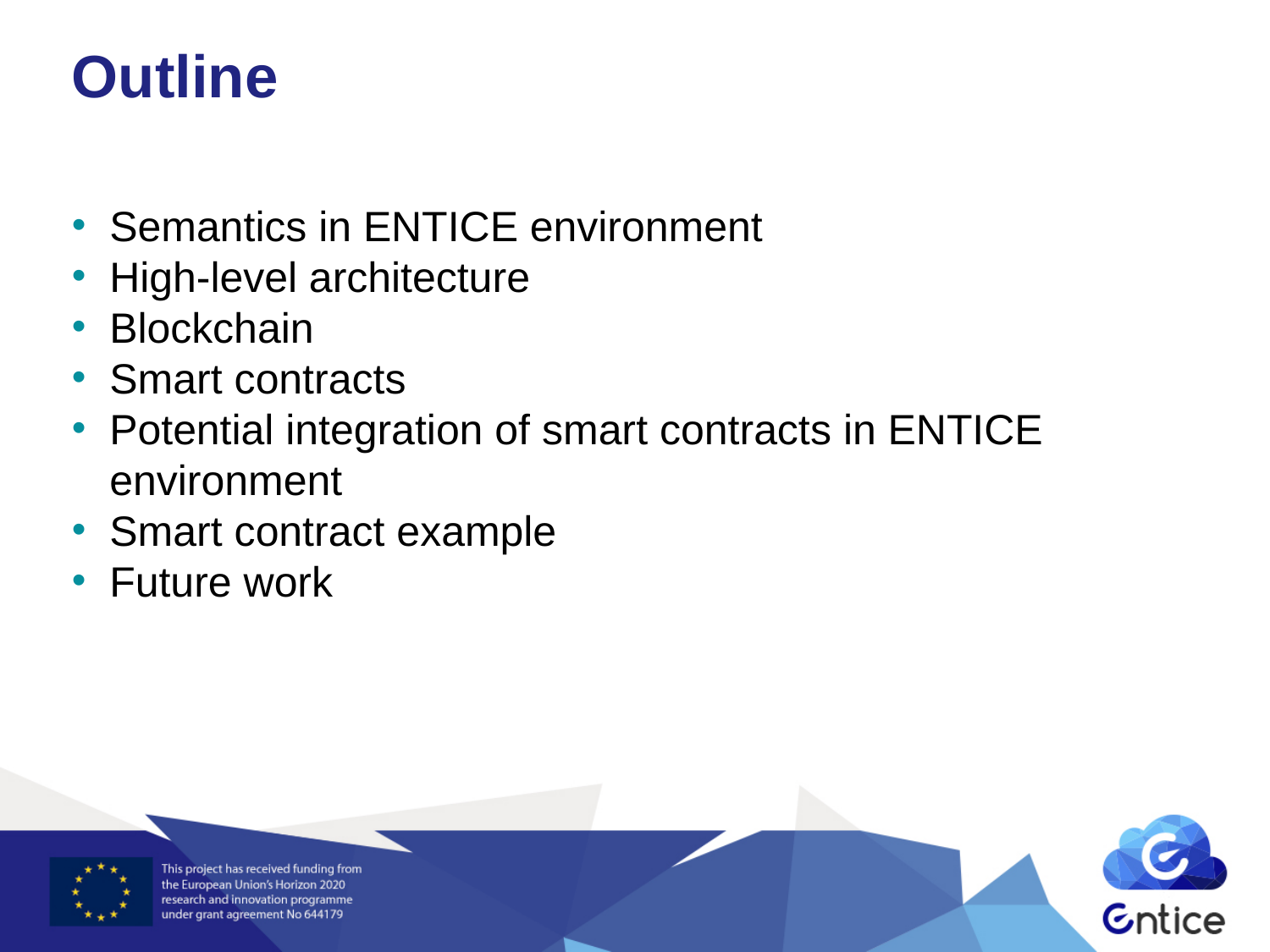

# Outline
Semantics in ENTICE environment
High-level architecture
Blockchain
Smart contracts
Potential integration of smart contracts in ENTICE environment
Smart contract example
Future work